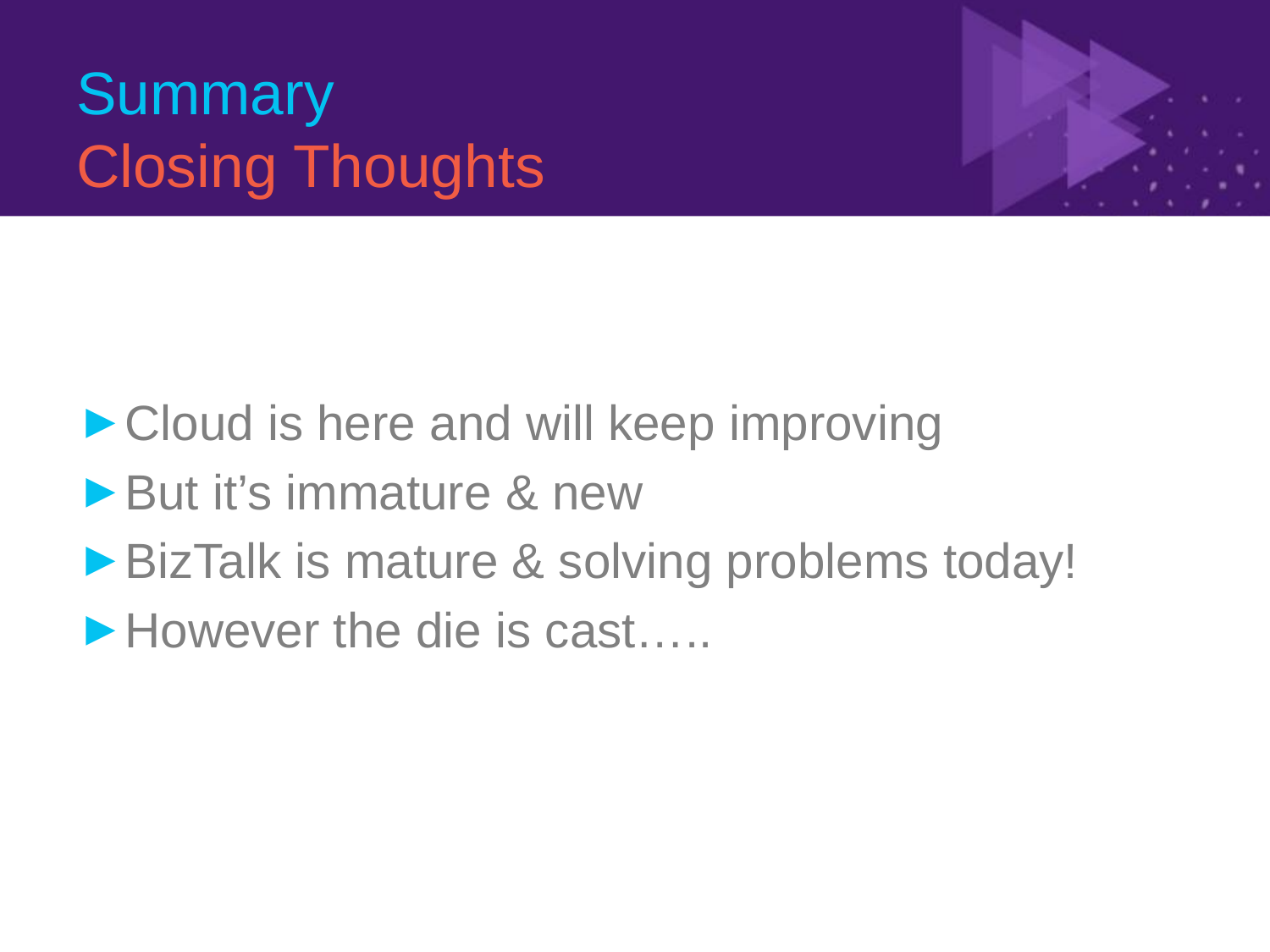

# Summary Closing Thoughts

Cloud is here and will keep improving
But it’s immature & new
BizTalk is mature & solving problems today!
However the die is cast…..

(c) 2011 Microsoft. All rights reserved.